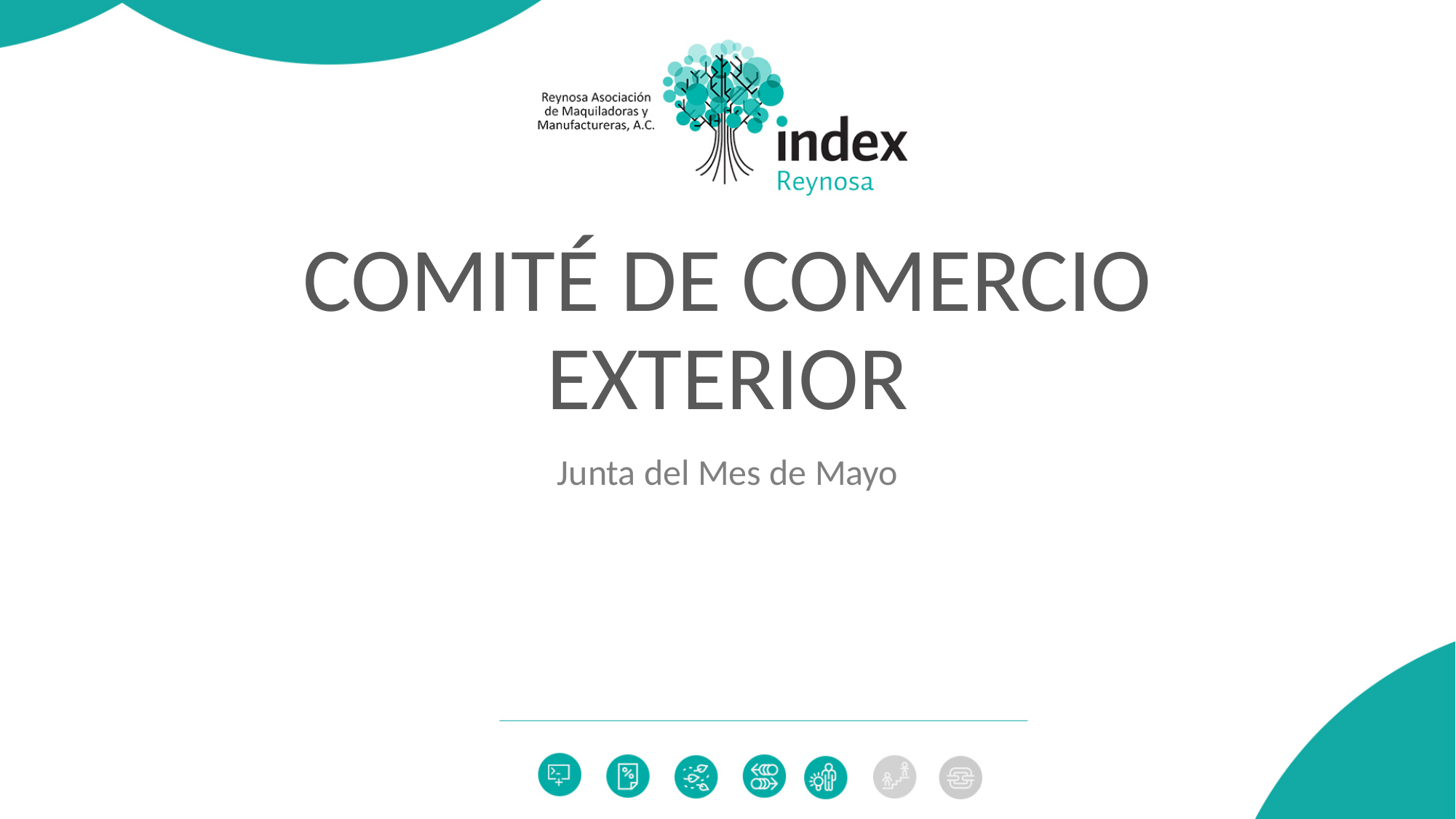

# COMITÉ DE COMERCIO EXTERIOR
Junta del Mes de Mayo